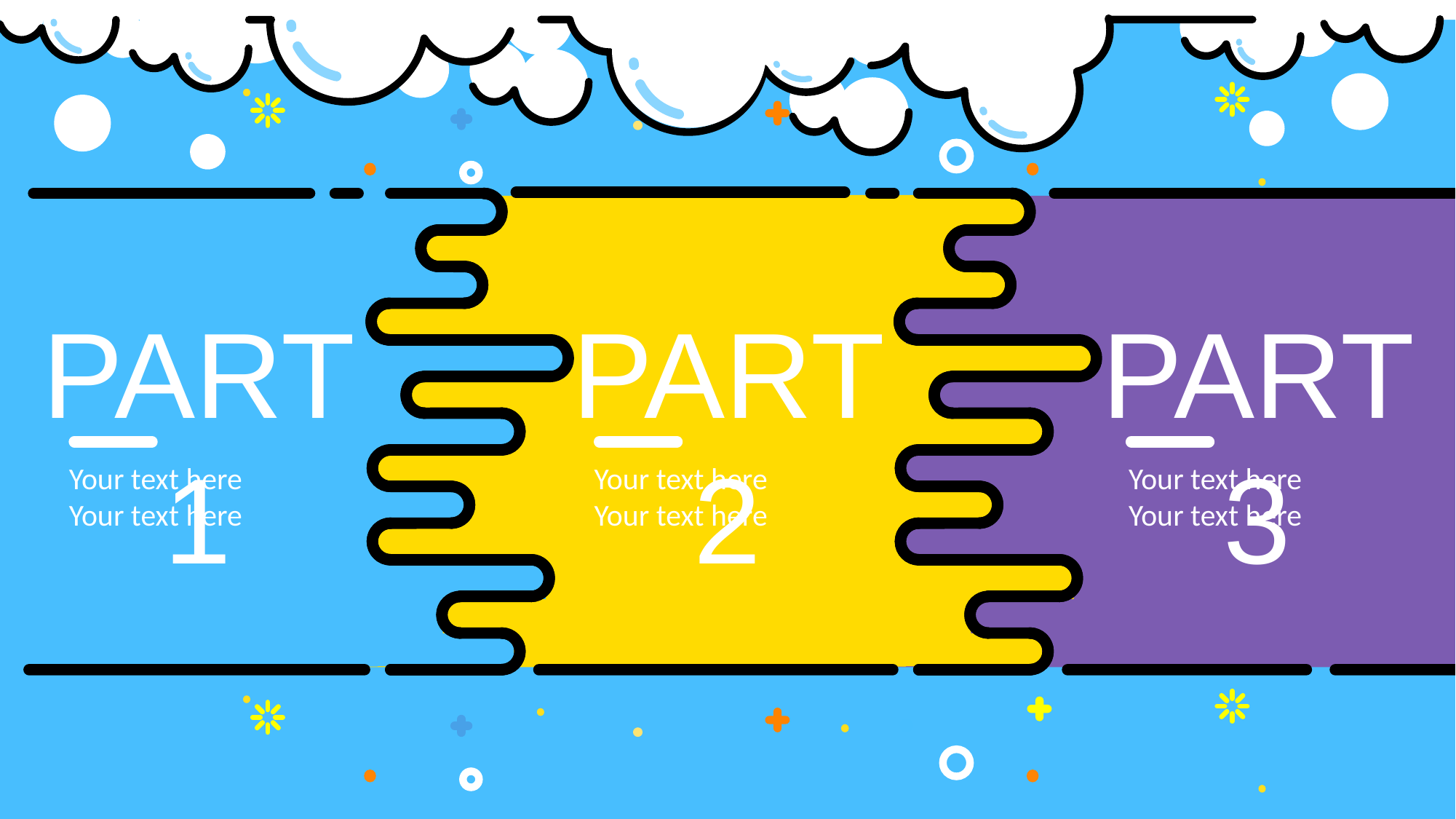

PART 1
PART 2
PART 3
Your text here Your text here
Your text here Your text here
Your text here Your text here